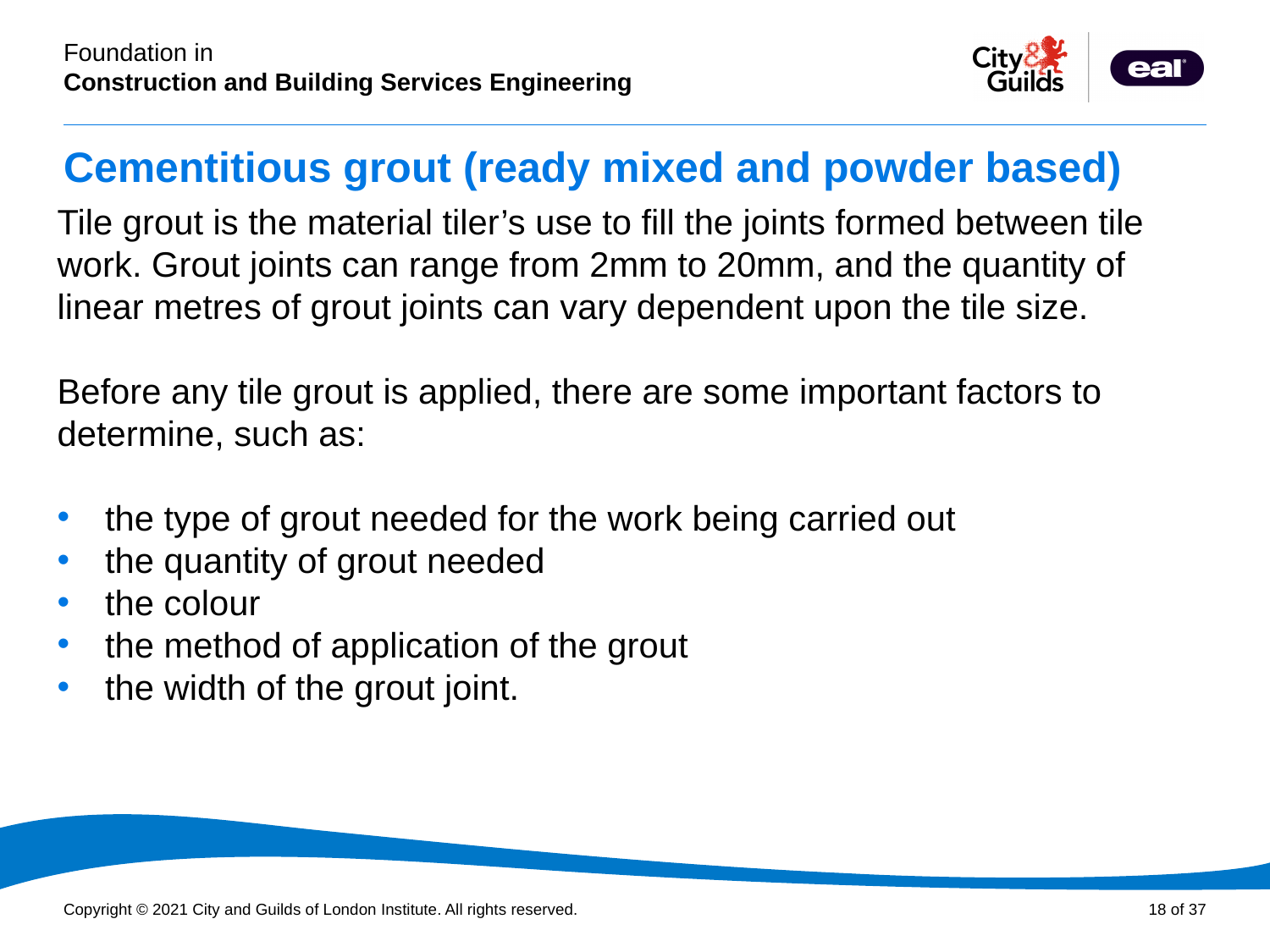

# Cementitious grout (ready mixed and powder based)
Tile grout is the material tiler’s use to fill the joints formed between tile work. Grout joints can range from 2mm to 20mm, and the quantity of linear metres of grout joints can vary dependent upon the tile size.

Before any tile grout is applied, there are some important factors to determine, such as:

the type of grout needed for the work being carried out
the quantity of grout needed
the colour
the method of application of the grout
the width of the grout joint.